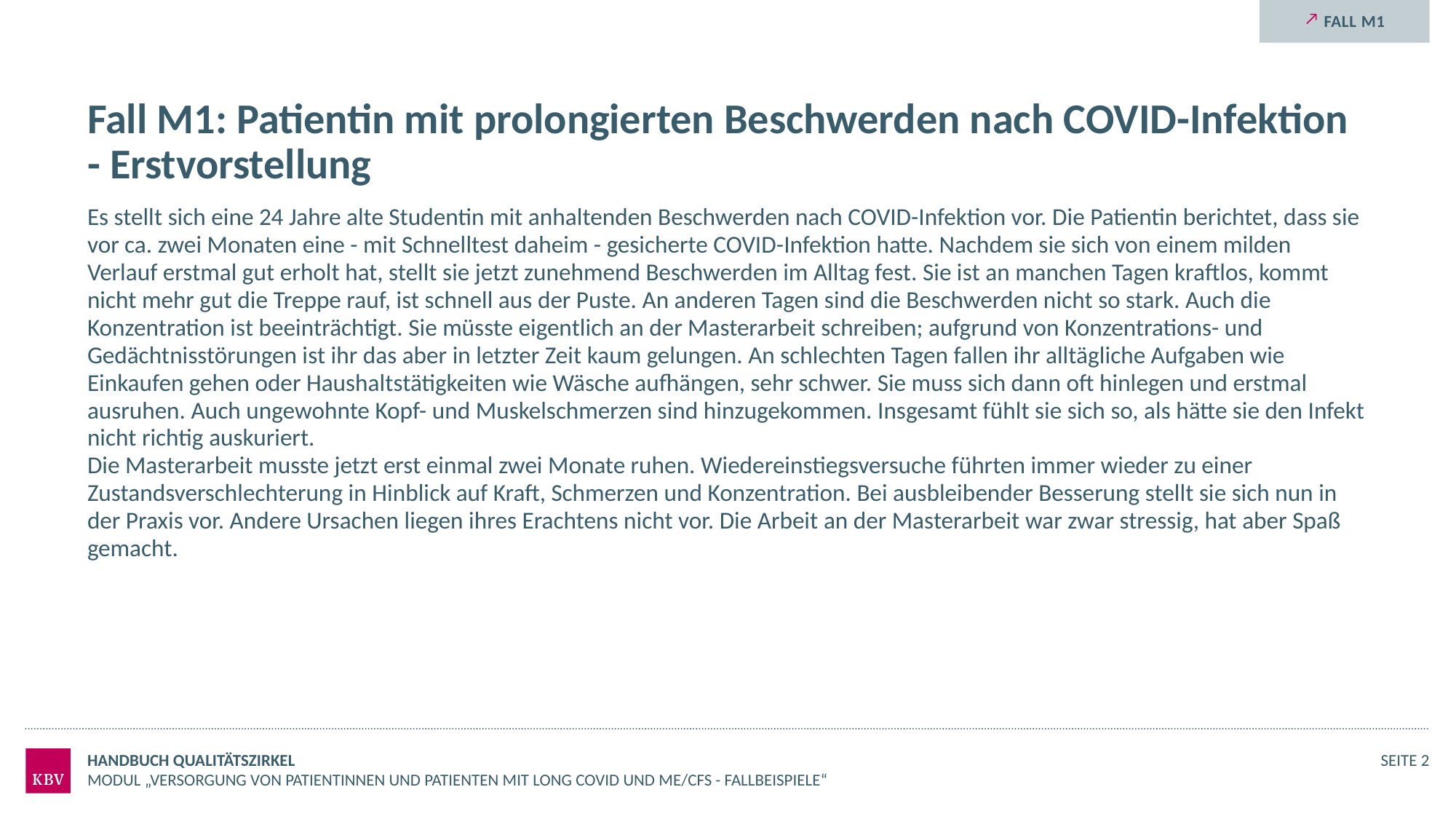

Fall M1
# Fall M1: Patientin mit prolongierten Beschwerden nach COVID-Infektion - Erstvorstellung
Es stellt sich eine 24 Jahre alte Studentin mit anhaltenden Beschwerden nach COVID-Infektion vor. Die Patientin berichtet, dass sie vor ca. zwei Monaten eine - mit Schnelltest daheim - gesicherte COVID-Infektion hatte. Nachdem sie sich von einem milden Verlauf erstmal gut erholt hat, stellt sie jetzt zunehmend Beschwerden im Alltag fest. Sie ist an manchen Tagen kraftlos, kommt nicht mehr gut die Treppe rauf, ist schnell aus der Puste. An anderen Tagen sind die Beschwerden nicht so stark. Auch die Konzentration ist beeinträchtigt. Sie müsste eigentlich an der Masterarbeit schreiben; aufgrund von Konzentrations- und Gedächtnisstörungen ist ihr das aber in letzter Zeit kaum gelungen. An schlechten Tagen fallen ihr alltägliche Aufgaben wie Einkaufen gehen oder Haushaltstätigkeiten wie Wäsche aufhängen, sehr schwer. Sie muss sich dann oft hinlegen und erstmal ausruhen. Auch ungewohnte Kopf- und Muskelschmerzen sind hinzugekommen. Insgesamt fühlt sie sich so, als hätte sie den Infekt nicht richtig auskuriert.
Die Masterarbeit musste jetzt erst einmal zwei Monate ruhen. Wiedereinstiegsversuche führten immer wieder zu einer Zustandsverschlechterung in Hinblick auf Kraft, Schmerzen und Konzentration. Bei ausbleibender Besserung stellt sie sich nun in der Praxis vor. Andere Ursachen liegen ihres Erachtens nicht vor. Die Arbeit an der Masterarbeit war zwar stressig, hat aber Spaß gemacht.

Handbuch Qualitätszirkel
Seite 2
Modul „Versorgung von Patientinnen und Patienten mit Long COVID und ME/CFS - Fallbeispiele“